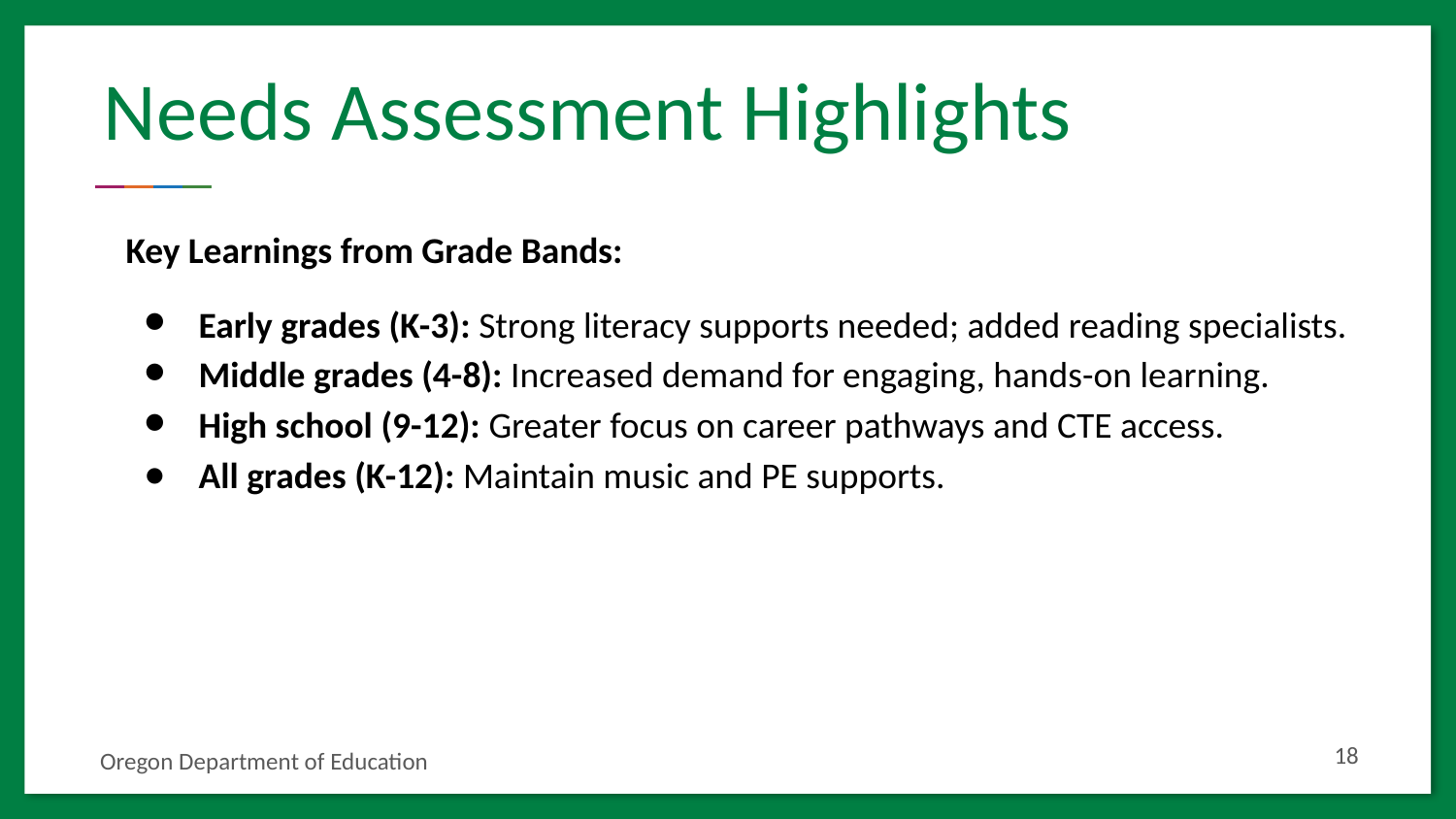

# Needs Assessment Highlights
Key Learnings from Grade Bands:
Early grades (K-3): Strong literacy supports needed; added reading specialists.
Middle grades (4-8): Increased demand for engaging, hands-on learning.
High school (9-12): Greater focus on career pathways and CTE access.
All grades (K-12): Maintain music and PE supports.

18